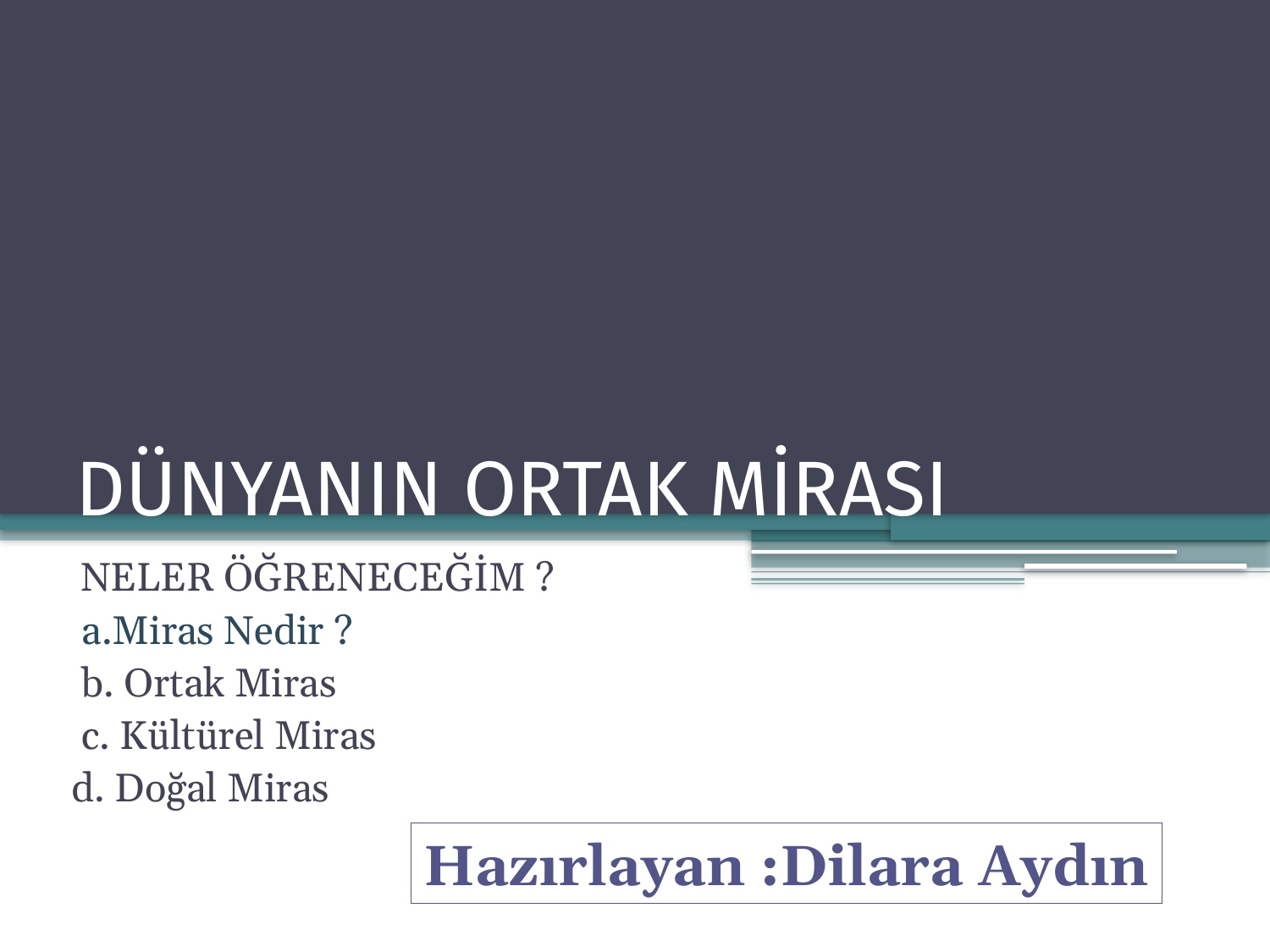

# DÜNYANIN ORTAK MİRASI
NELER ÖĞRENECEĞİM ?
 a.Miras Nedir ?
 b. Ortak Miras
 c. Kültürel Miras
d. Doğal Miras
Hazırlayan :Dilara Aydın